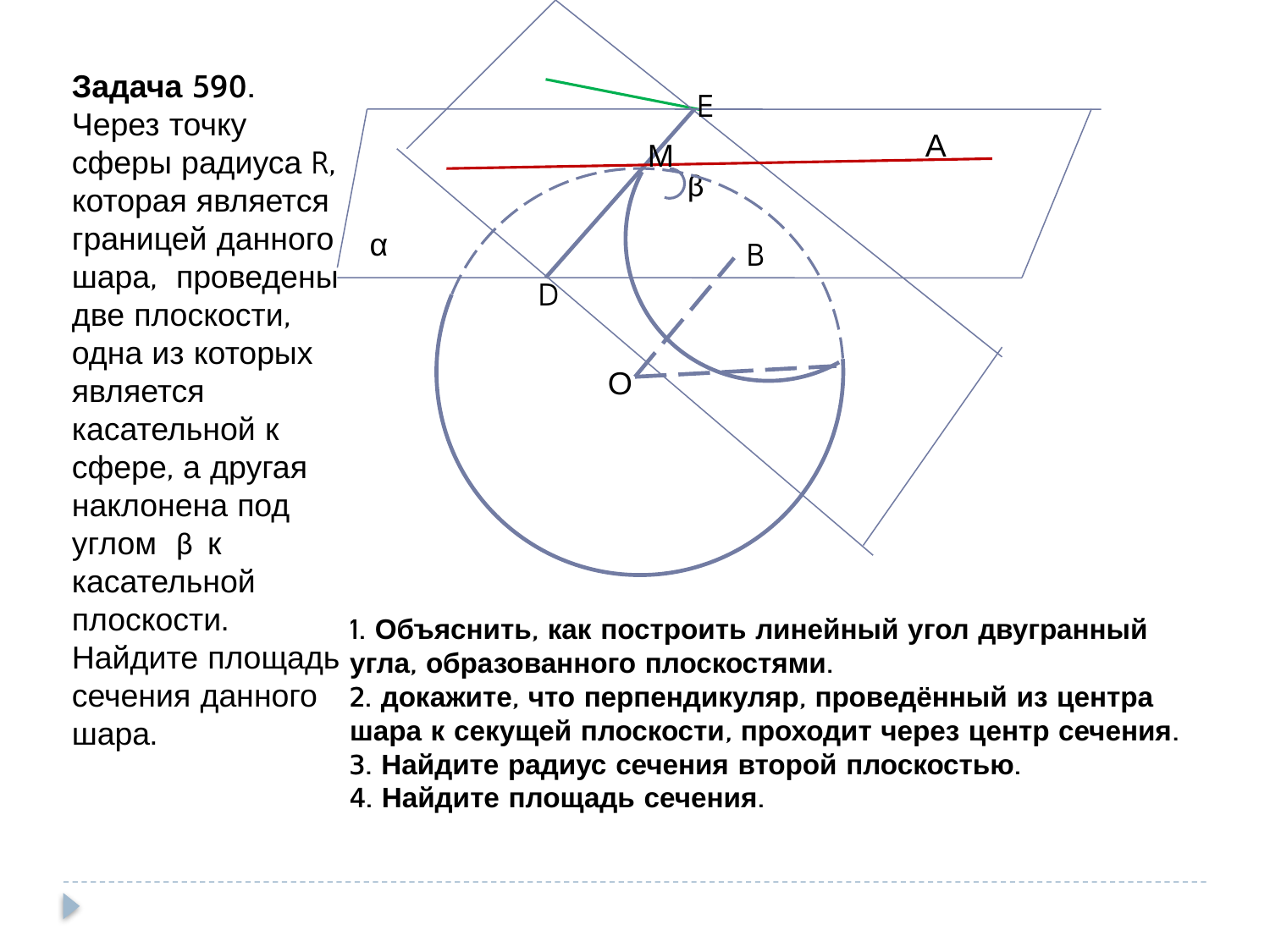

Задача 590.
Через точку сферы радиуса R, которая является границей данного шара,  проведены две плоскости, одна из которых является касательной к сфере, а другая наклонена под углом  β  к касательной плоскости. Найдите площадь сечения данного шара.
E

А
М
β

α
B
D
О
1. Объяснить, как построить линейный угол двугранный угла, образованного плоскостями.
2. докажите, что перпендикуляр, проведённый из центра шара к секущей плоскости, проходит через центр сечения.
3. Найдите радиус сечения второй плоскостью.
4. Найдите площадь сечения.